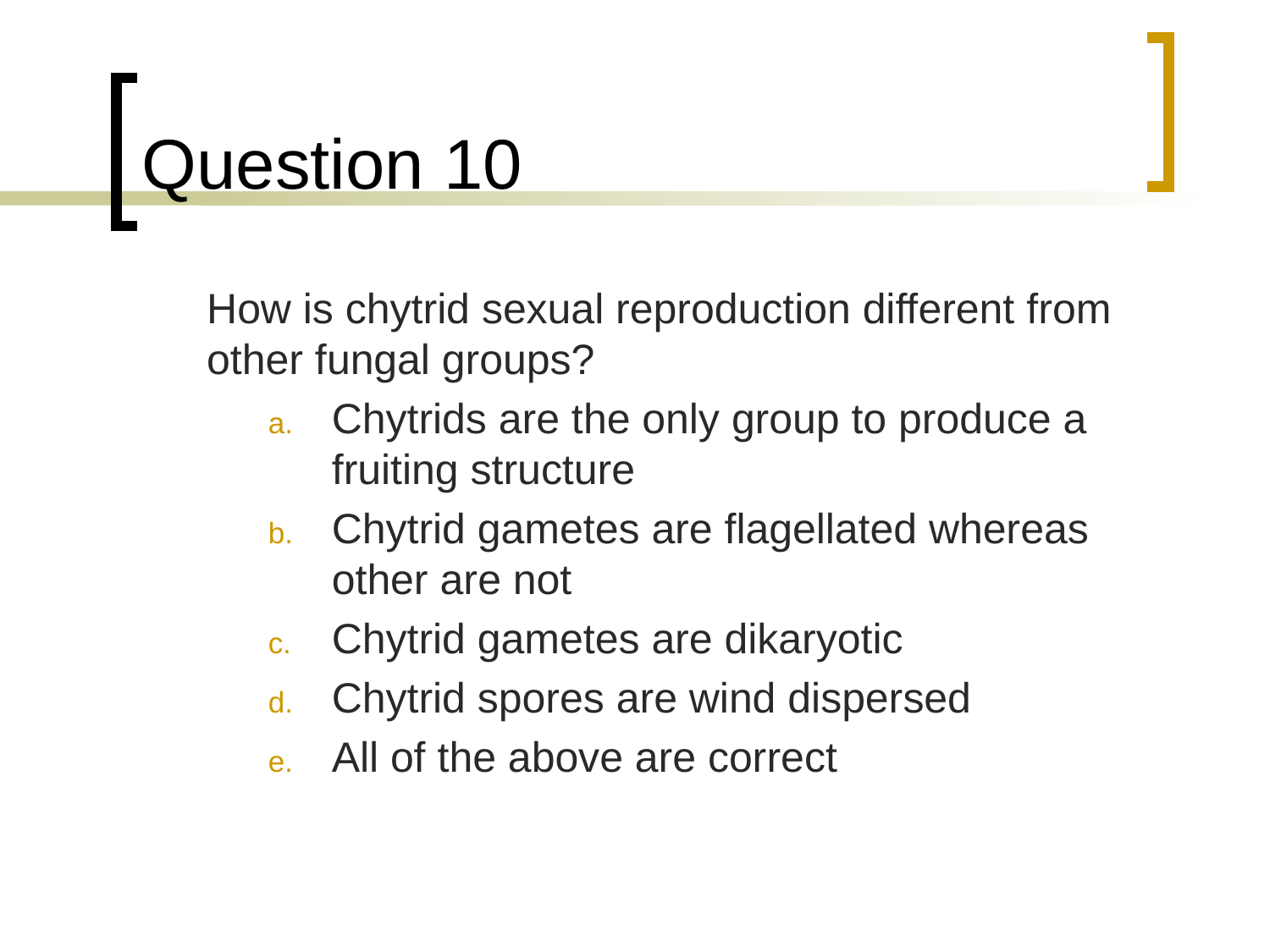

# Question 10
	How is chytrid sexual reproduction different from other fungal groups?
Chytrids are the only group to produce a fruiting structure
Chytrid gametes are flagellated whereas other are not
Chytrid gametes are dikaryotic
Chytrid spores are wind dispersed
All of the above are correct